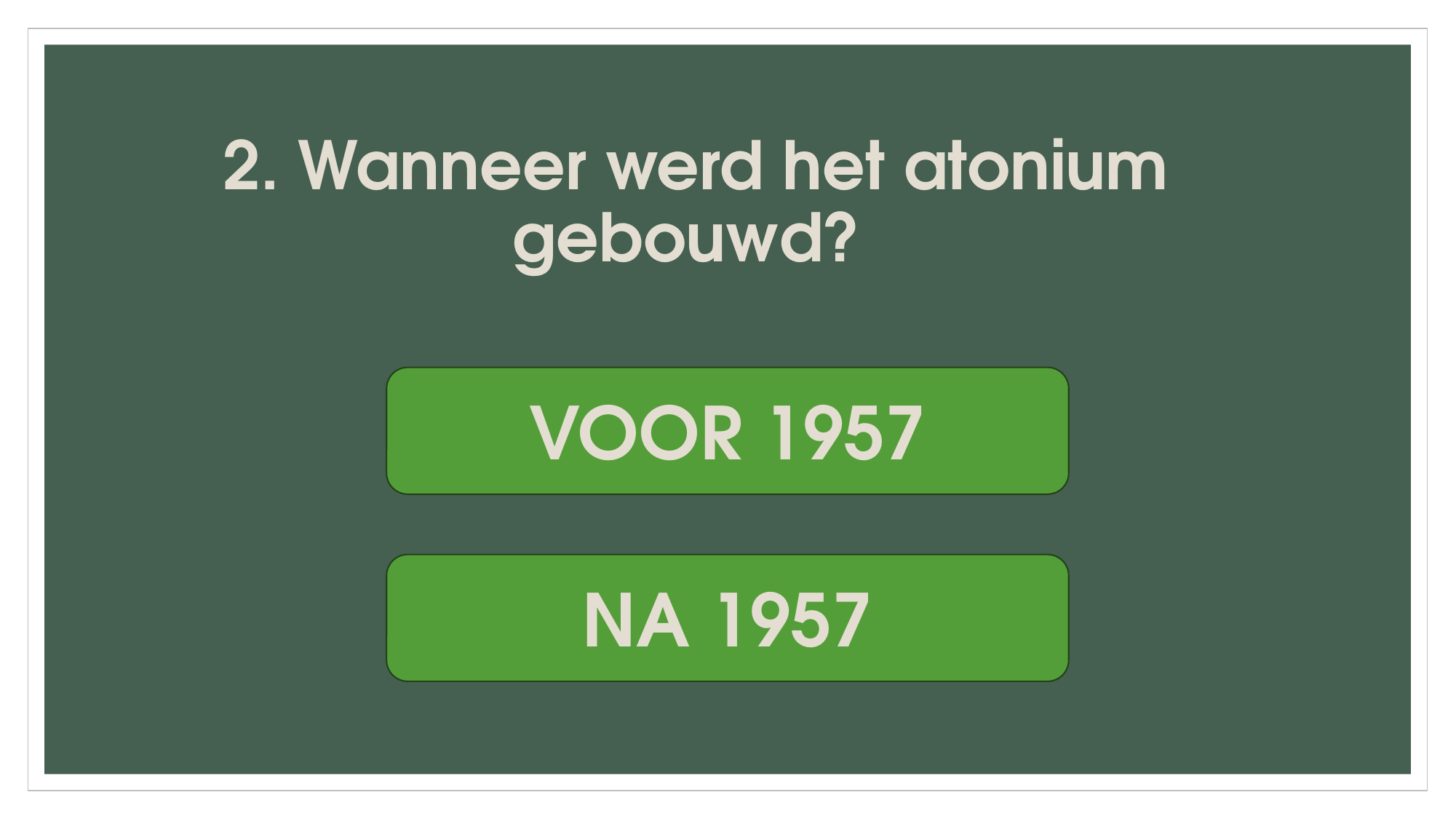

2. Wanneer werd het atonium gebouwd?
VOOR 1957
NA 1957